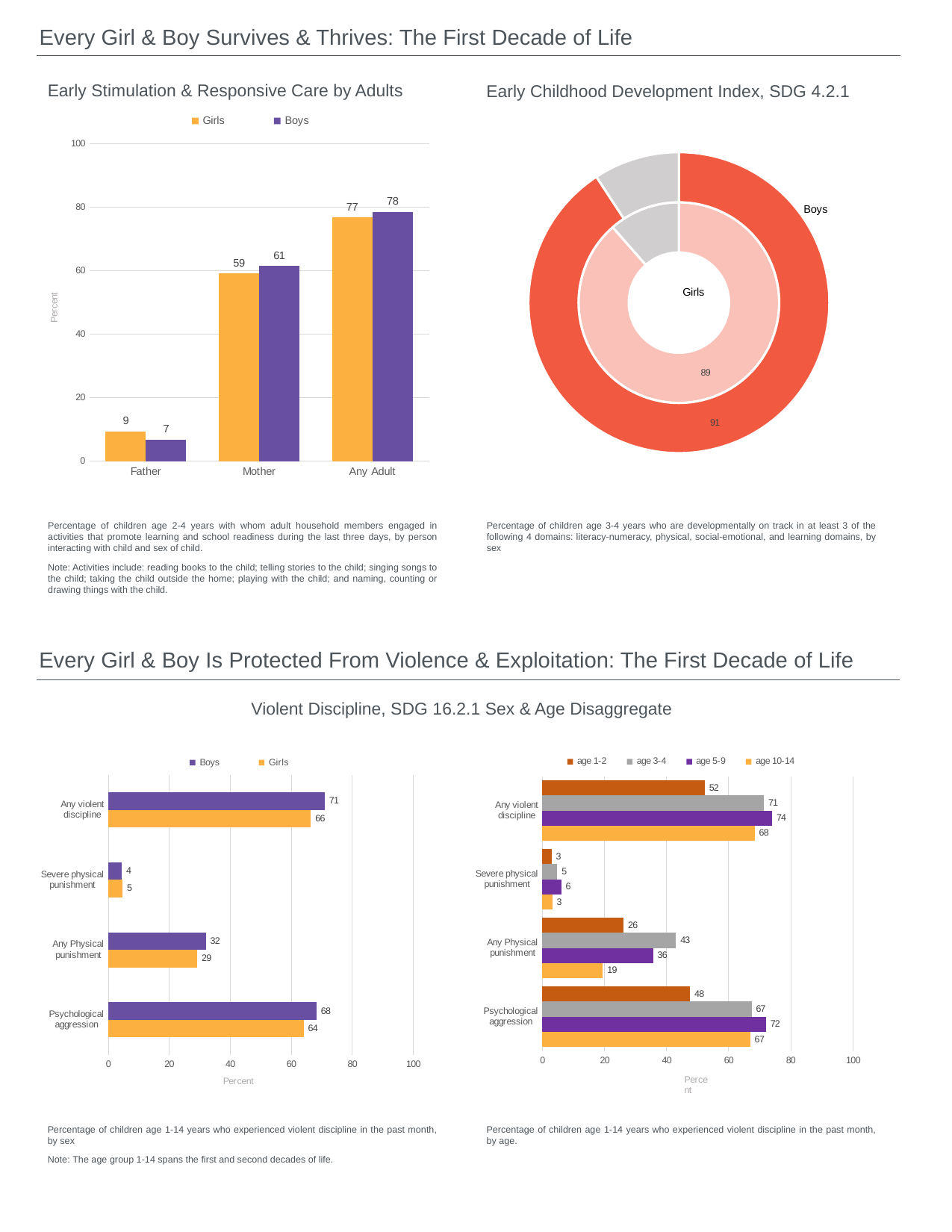

Every Girl & Boy Survives & Thrives: The First Decade of Life
Early Stimulation & Responsive Care by Adults
Early Childhood Development Index, SDG 4.2.1

### Chart

| Category | Girls | Boys |
|---|---|---|
| Father | 9.41783317305865 | 6.791948477911669 |
| Mother | 59.018880009396426 | 61.459616903116064 |
| Any Adult | 76.71487297565622 | 78.46949895510164 |

### Chart

| Category | Girls | Boys |
|---|---|---|
| On track | 88.53337334371561 | 90.76841819649104 |
| No | 11.46662665628439 | 9.23158180350896 |
Percentage of children age 2-4 years with whom adult household members engaged in activities that promote learning and school readiness during the last three days, by person interacting with child and sex of child.
Note: Activities include: reading books to the child; telling stories to the child; singing songs to the child; taking the child outside the home; playing with the child; and naming, counting or drawing things with the child.
Percentage of children age 3-4 years who are developmentally on track in at least 3 of the following 4 domains: literacy-numeracy, physical, social-emotional, and learning domains, by sex
Every Girl & Boy Is Protected From Violence & Exploitation: The First Decade of Life
Violent Discipline, SDG 16.2.1 Sex & Age Disaggregate

### Chart

| Category | age 10-14 | age 5-9 | age 3-4 | age 1-2 |
|---|---|---|---|---|
| Psychological aggression | 66.9476213803728 | 72.03645260524465 | 67.36262736503389 | 47.59396747137624 |
| Any Physical punishment | 19.46943222251457 | 35.668181804809244 | 43.04440507867327 | 26.14854514397201 |
| Severe physical punishment | 3.2048431388188394 | 6.131247743890222 | 4.804580426943544 | 2.9363498568919773 |
| Any violent discipline | 68.39094313717855 | 73.96885120594045 | 71.38163908257714 | 52.29700329962398 |

### Chart

| Category | Girls | Boys |
|---|---|---|
| Psychological aggression | 64.09050580497554 | 68.3391458580259 |
| Any Physical punishment | 29.180278278028155 | 32.0238569403336 |
| Severe physical punishment | 4.716961835204728 | 4.463217661016689 |
| Any violent discipline | 66.46016306105223 | 70.9922923516279 |
Percentage of children age 1-14 years who experienced violent discipline in the past month, by sex
Note: The age group 1-14 spans the first and second decades of life.
Percentage of children age 1-14 years who experienced violent discipline in the past month, by age.